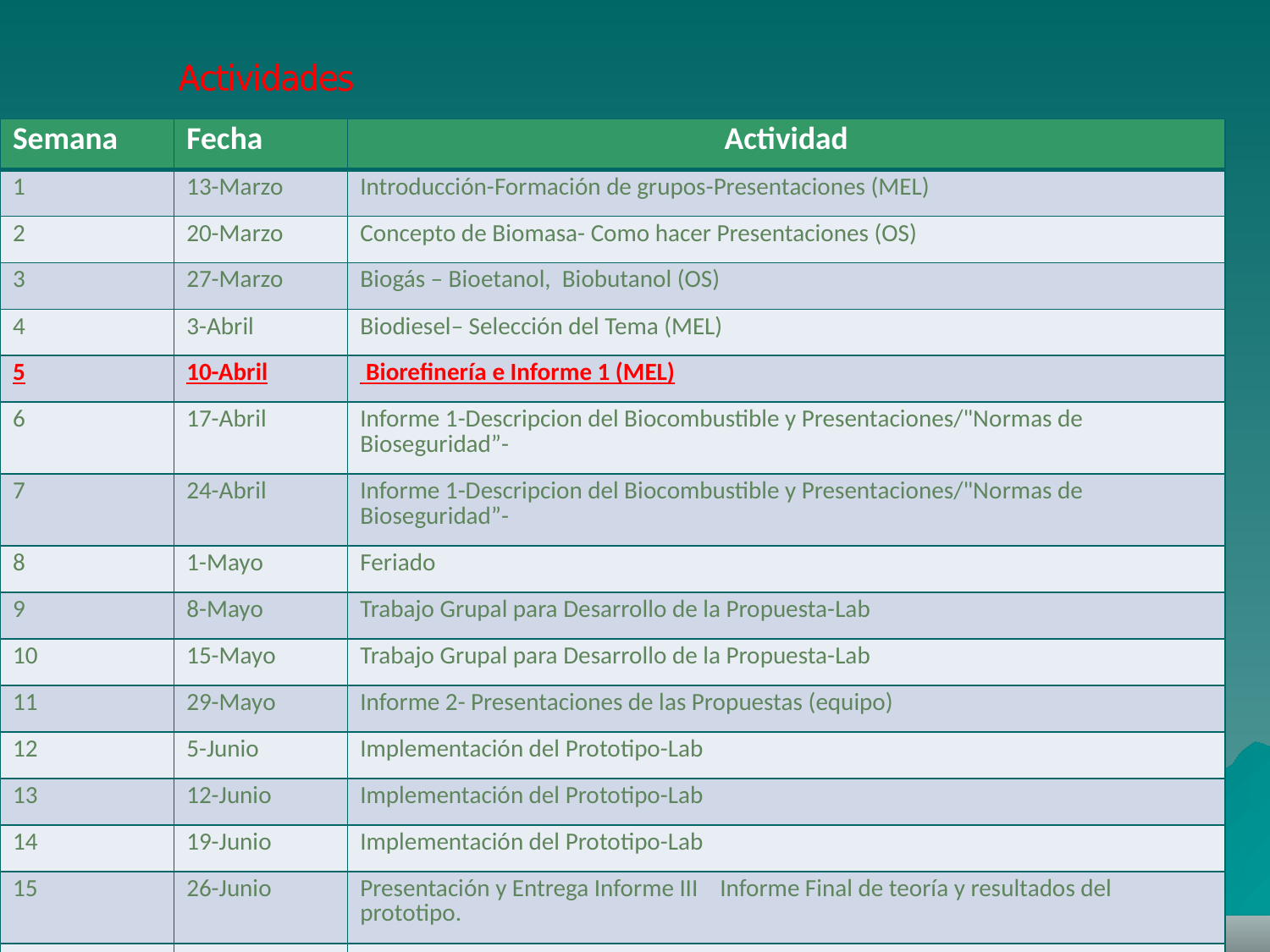

Actividades

| Semana | Fecha | Actividad |
| --- | --- | --- |
| 1 | 13-Marzo | Introducción-Formación de grupos-Presentaciones (MEL) |
| 2 | 20-Marzo | Concepto de Biomasa- Como hacer Presentaciones (OS) |
| 3 | 27-Marzo | Biogás – Bioetanol, Biobutanol (OS) |
| 4 | 3-Abril | Biodiesel– Selección del Tema (MEL) |
| 5 | 10-Abril | Biorefinería e Informe 1 (MEL) |
| 6 | 17-Abril | Informe 1-Descripcion del Biocombustible y Presentaciones/"Normas de Bioseguridad”- |
| 7 | 24-Abril | Informe 1-Descripcion del Biocombustible y Presentaciones/"Normas de Bioseguridad”- |
| 8 | 1-Mayo | Feriado |
| 9 | 8-Mayo | Trabajo Grupal para Desarrollo de la Propuesta-Lab |
| 10 | 15-Mayo | Trabajo Grupal para Desarrollo de la Propuesta-Lab |
| 11 | 29-Mayo | Informe 2- Presentaciones de las Propuestas (equipo) |
| 12 | 5-Junio | Implementación del Prototipo-Lab |
| 13 | 12-Junio | Implementación del Prototipo-Lab |
| 14 | 19-Junio | Implementación del Prototipo-Lab |
| 15 | 26-Junio | Presentación y Entrega Informe III Informe Final de teoría y resultados del prototipo. |
|  | Examen |  |
Diseño de procesos para la producción de Biocombustibles